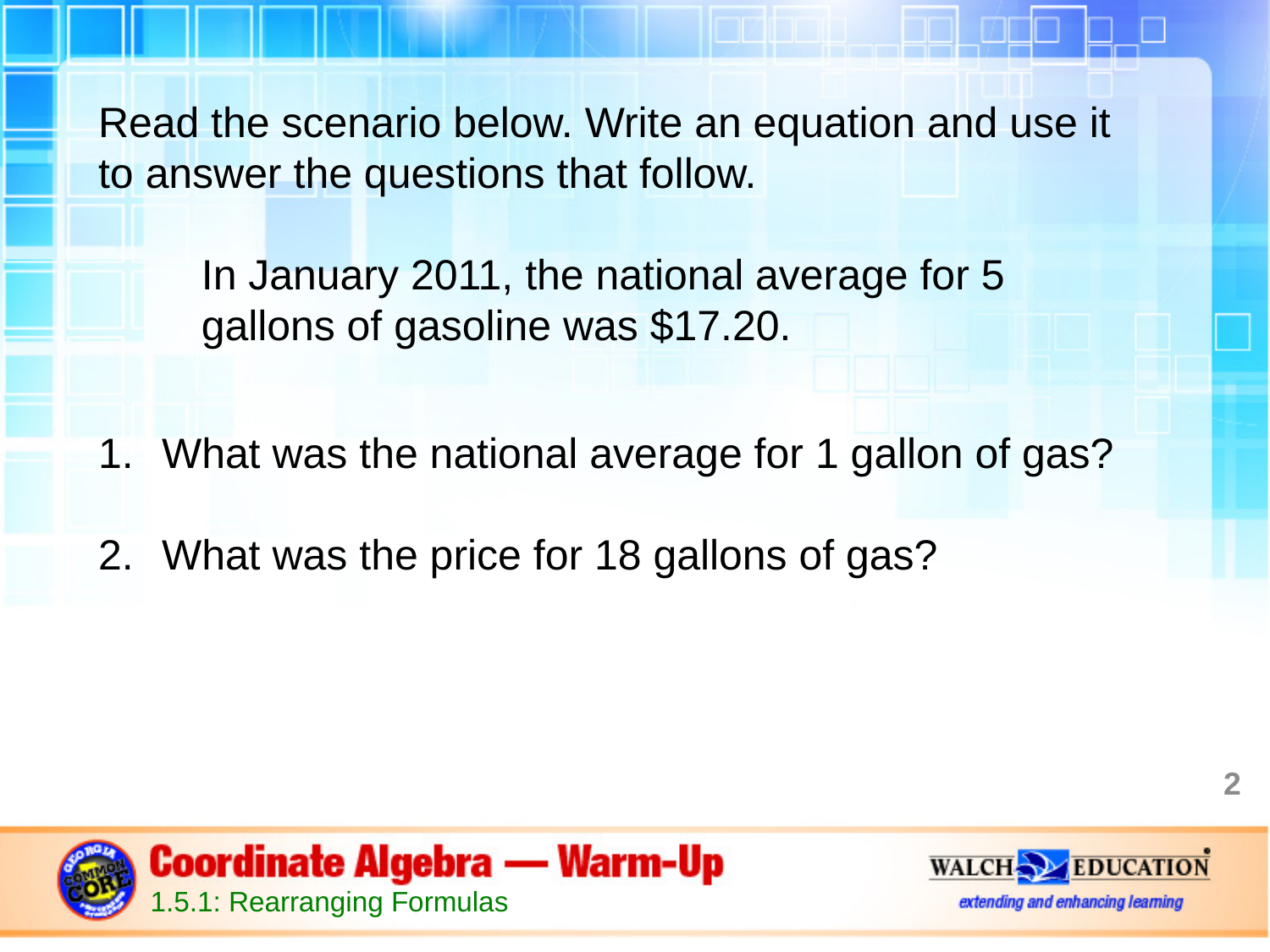

Read the scenario below. Write an equation and use it to answer the questions that follow.

In January 2011, the national average for 5 gallons of gasoline was $17.20.
What was the national average for 1 gallon of gas?

What was the price for 18 gallons of gas?
2
1.5.1: Rearranging Formulas